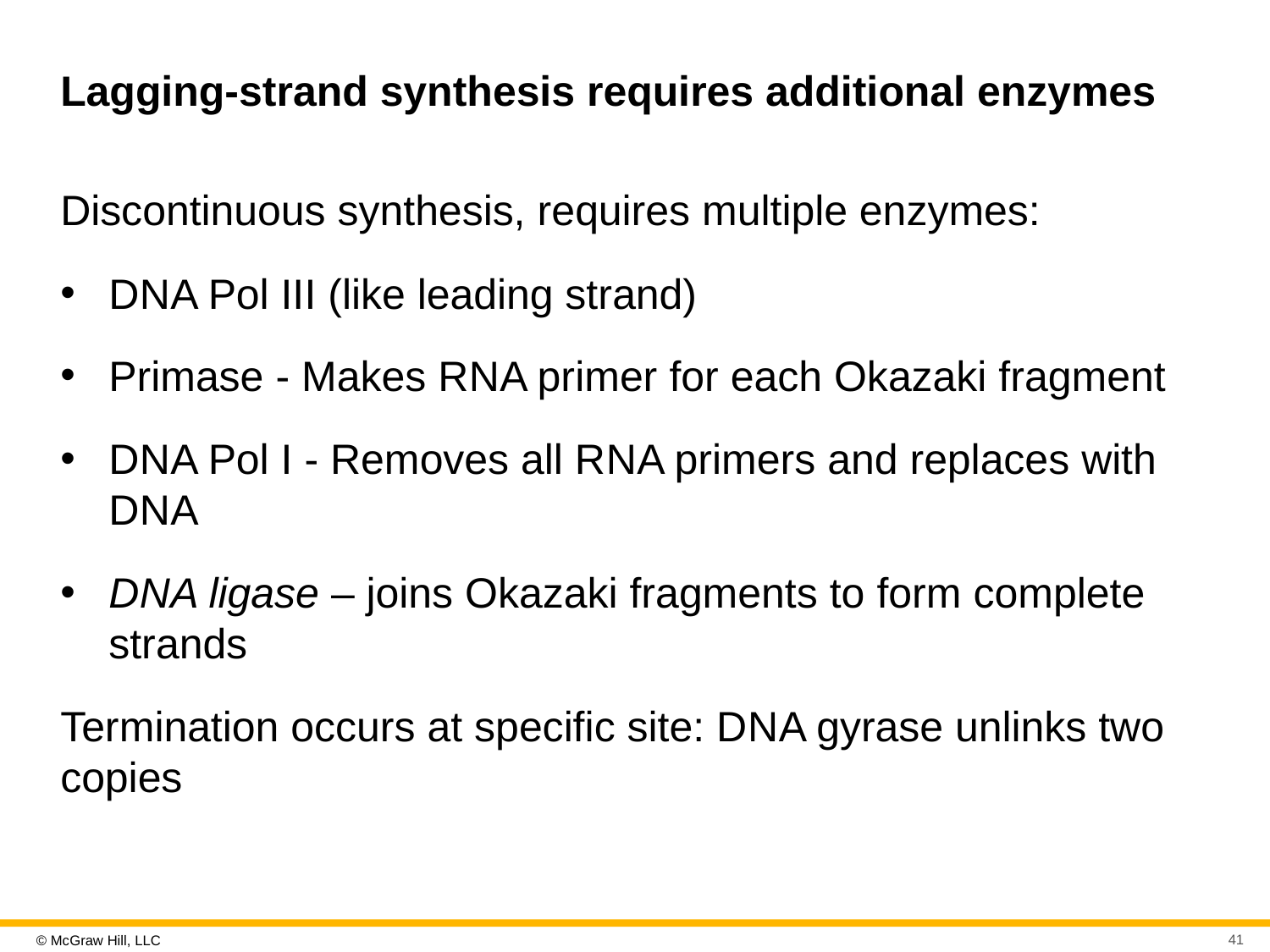

# Lagging-strand synthesis requires additional enzymes
Discontinuous synthesis, requires multiple enzymes:
D N A Pol III (like leading strand)
Primase - Makes R N A primer for each Okazaki fragment
D N A Pol I - Removes all R N A primers and replaces with D N A
D N A ligase – joins Okazaki fragments to form complete strands
Termination occurs at specific site: D N A gyrase unlinks two copies
41